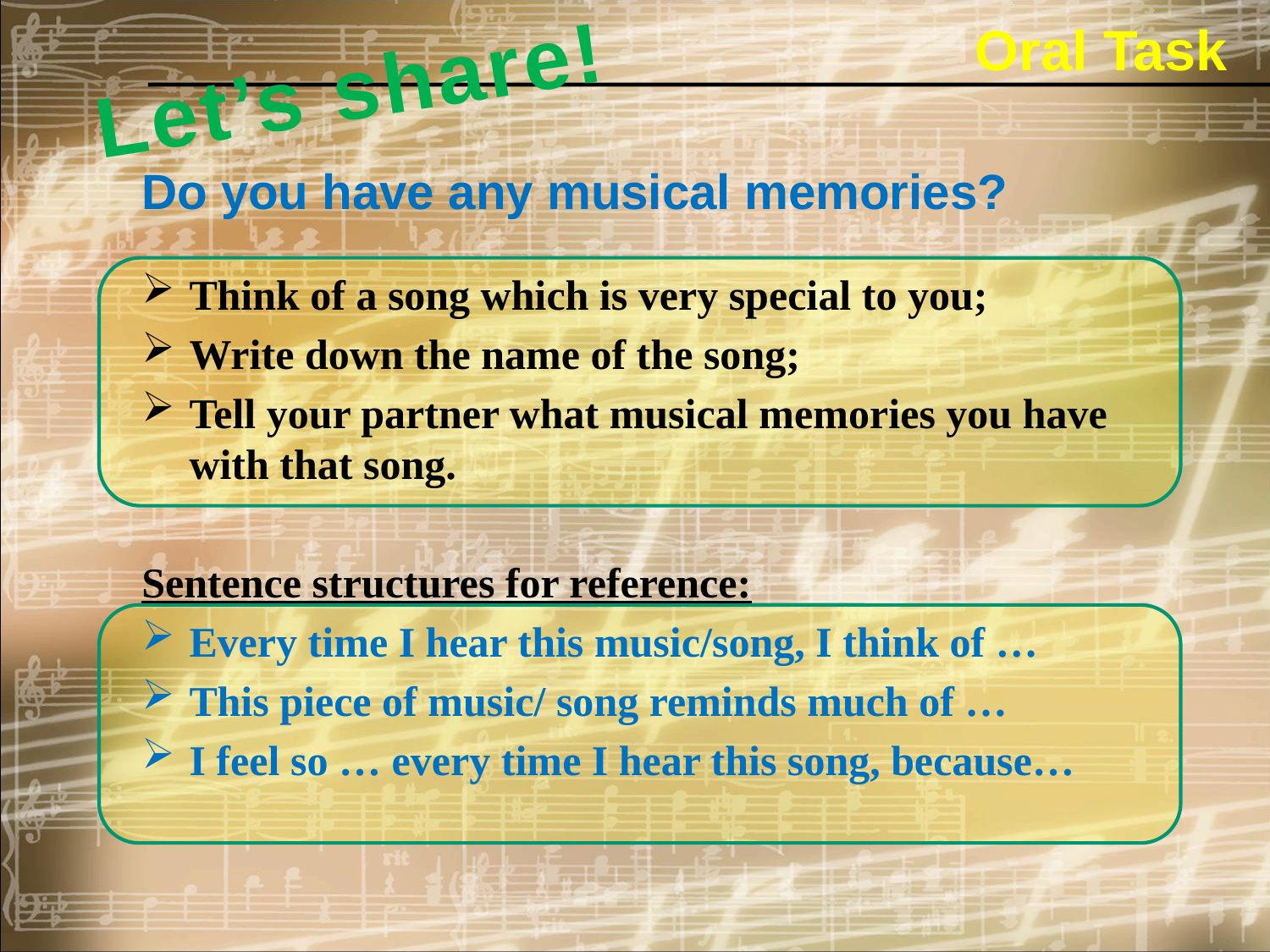

Oral Task
Let’s share!
# Do you have any musical memories?

Think of a song which is very special to you;
Write down the name of the song;
Tell your partner what musical memories you have with that song.

Sentence structures for reference:
Every time I hear this music/song, I think of …
This piece of music/ song reminds much of …
I feel so … every time I hear this song, because…